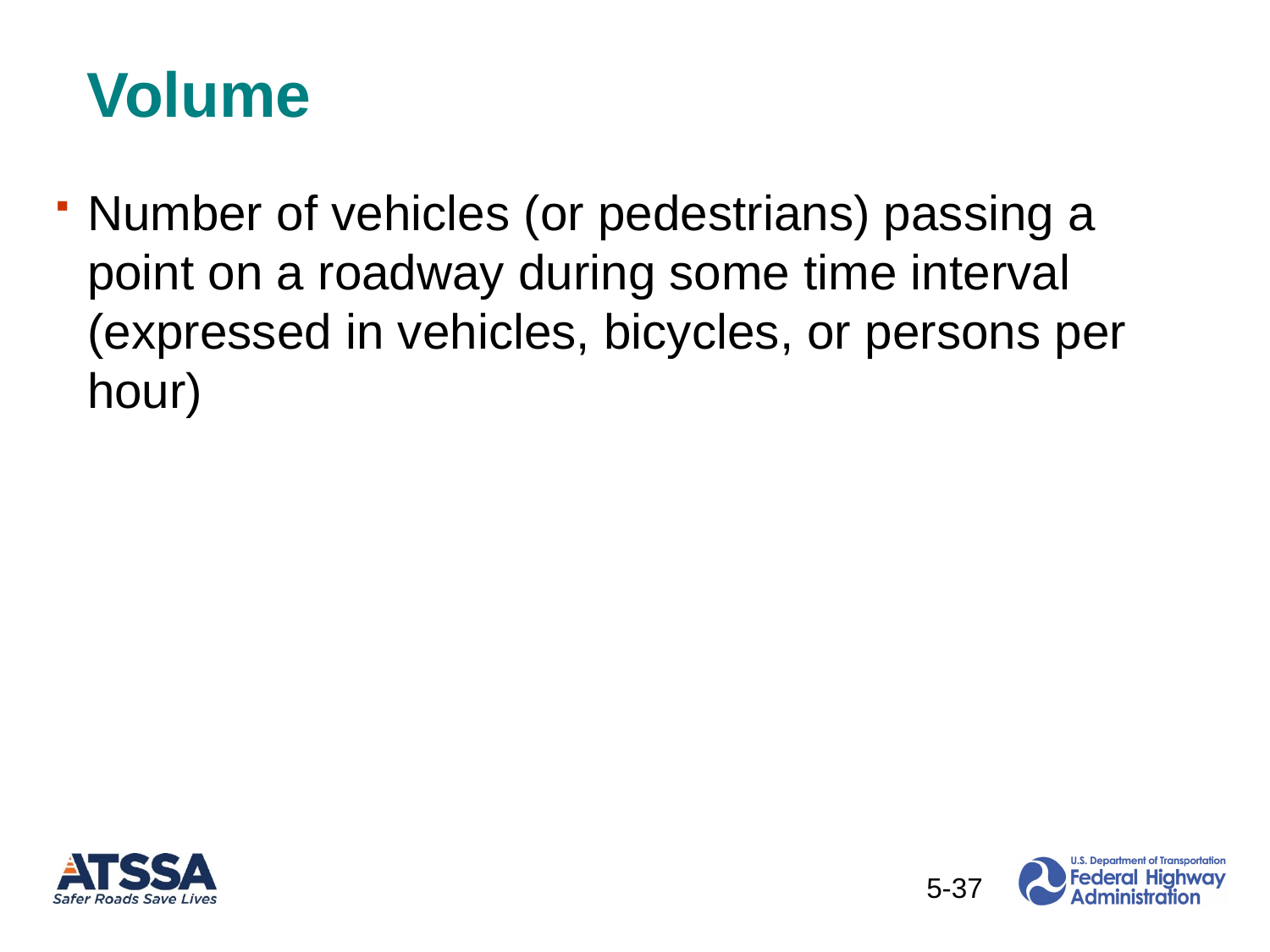

# Volume
Number of vehicles (or pedestrians) passing a point on a roadway during some time interval (expressed in vehicles, bicycles, or persons per hour)